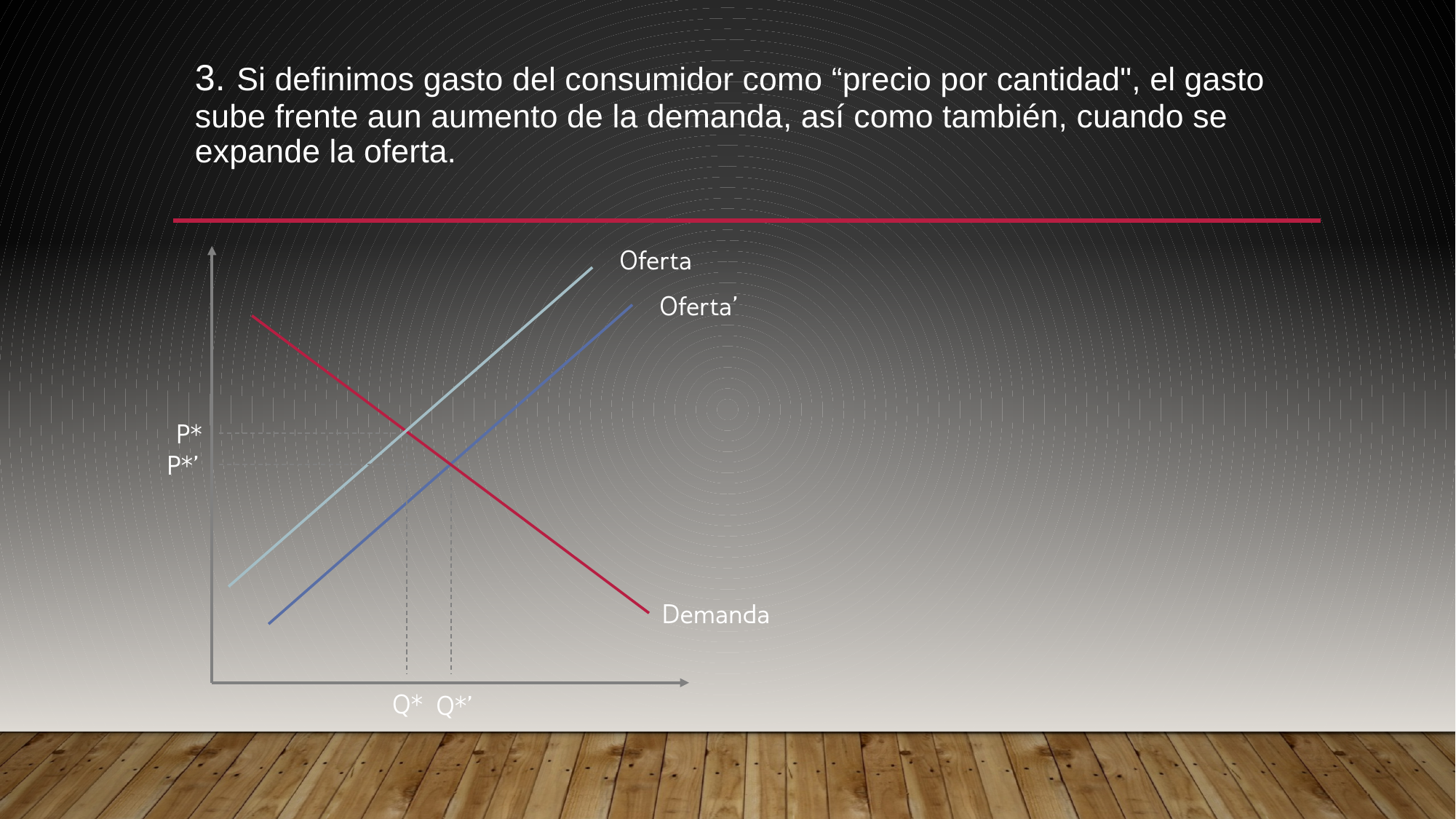

# 3. Si definimos gasto del consumidor como “precio por cantidad", el gasto sube frente aun aumento de la demanda, así como también, cuando se expande la oferta.
Oferta
Oferta’
P*
P*’
Demanda
Q*
Q*’